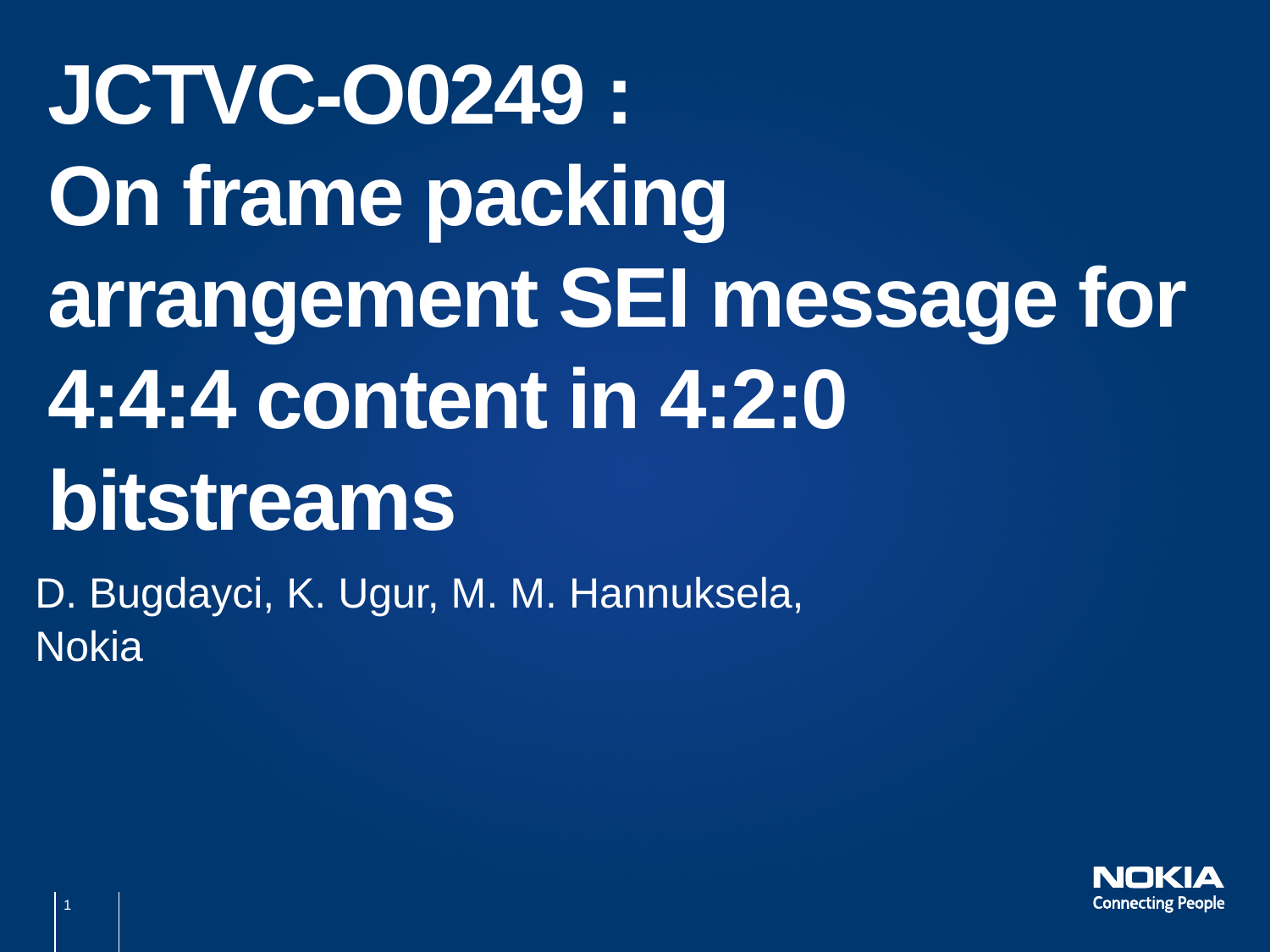

# JCTVC-O0249 : On frame packing arrangement SEI message for 4:4:4 content in 4:2:0 bitstreams
D. Bugdayci, K. Ugur, M. M. Hannuksela,
Nokia
1